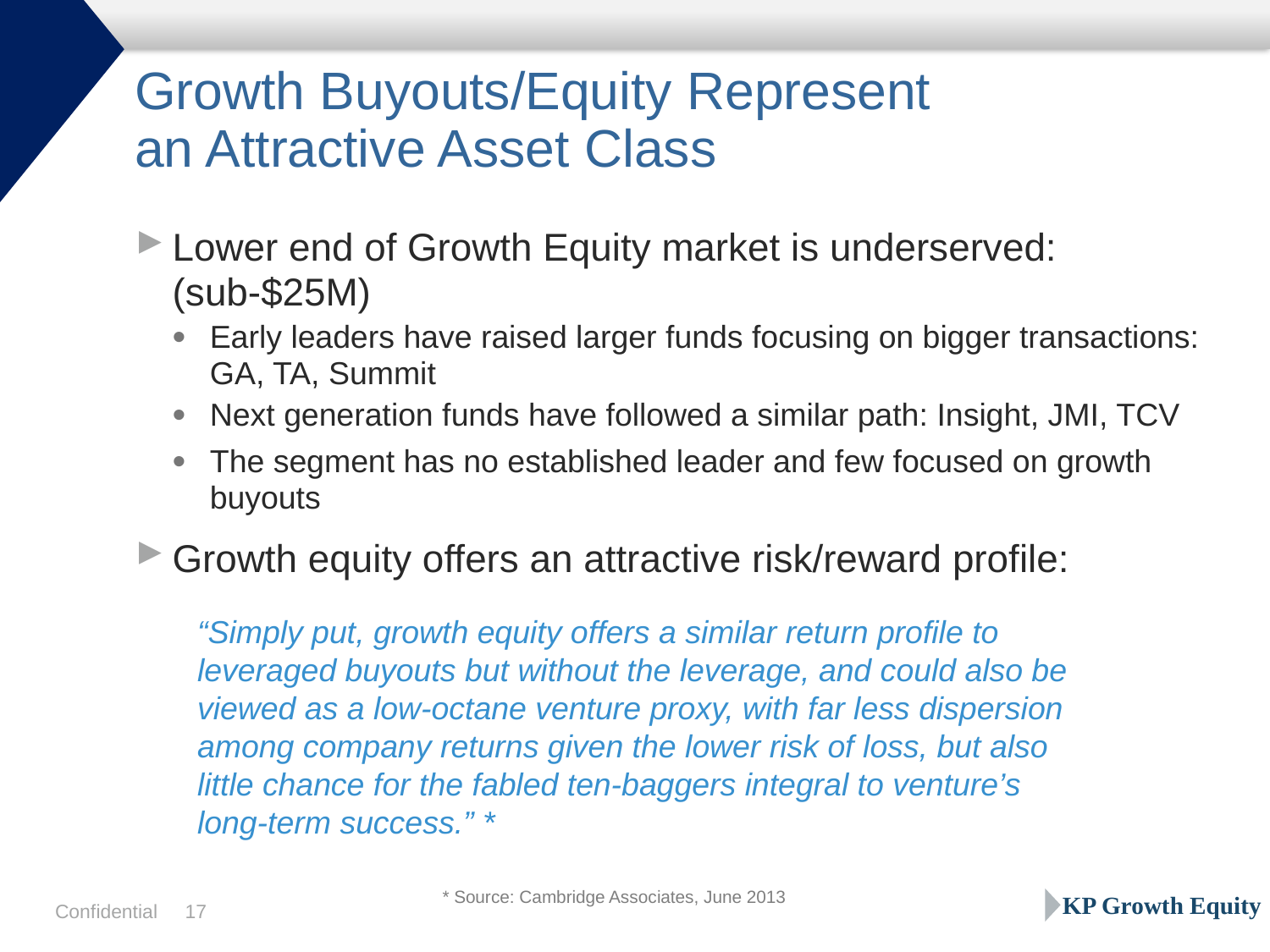

# Growth Buyouts/Equity Represent an Attractive Asset Class
Lower end of Growth Equity market is underserved:
(sub-$25M)
Early leaders have raised larger funds focusing on bigger transactions:  GA, TA, Summit
Next generation funds have followed a similar path: Insight, JMI, TCV
The segment has no established leader and few focused on growth buyouts
Growth equity offers an attractive risk/reward profile:

“Simply put, growth equity offers a similar return profile to leveraged buyouts but without the leverage, and could also be viewed as a low-octane venture proxy, with far less dispersion among company returns given the lower risk of loss, but also little chance for the fabled ten-baggers integral to venture’s
long-term success.” *

* Source: Cambridge Associates, June 2013
KP Growth Equity
Confidential
17